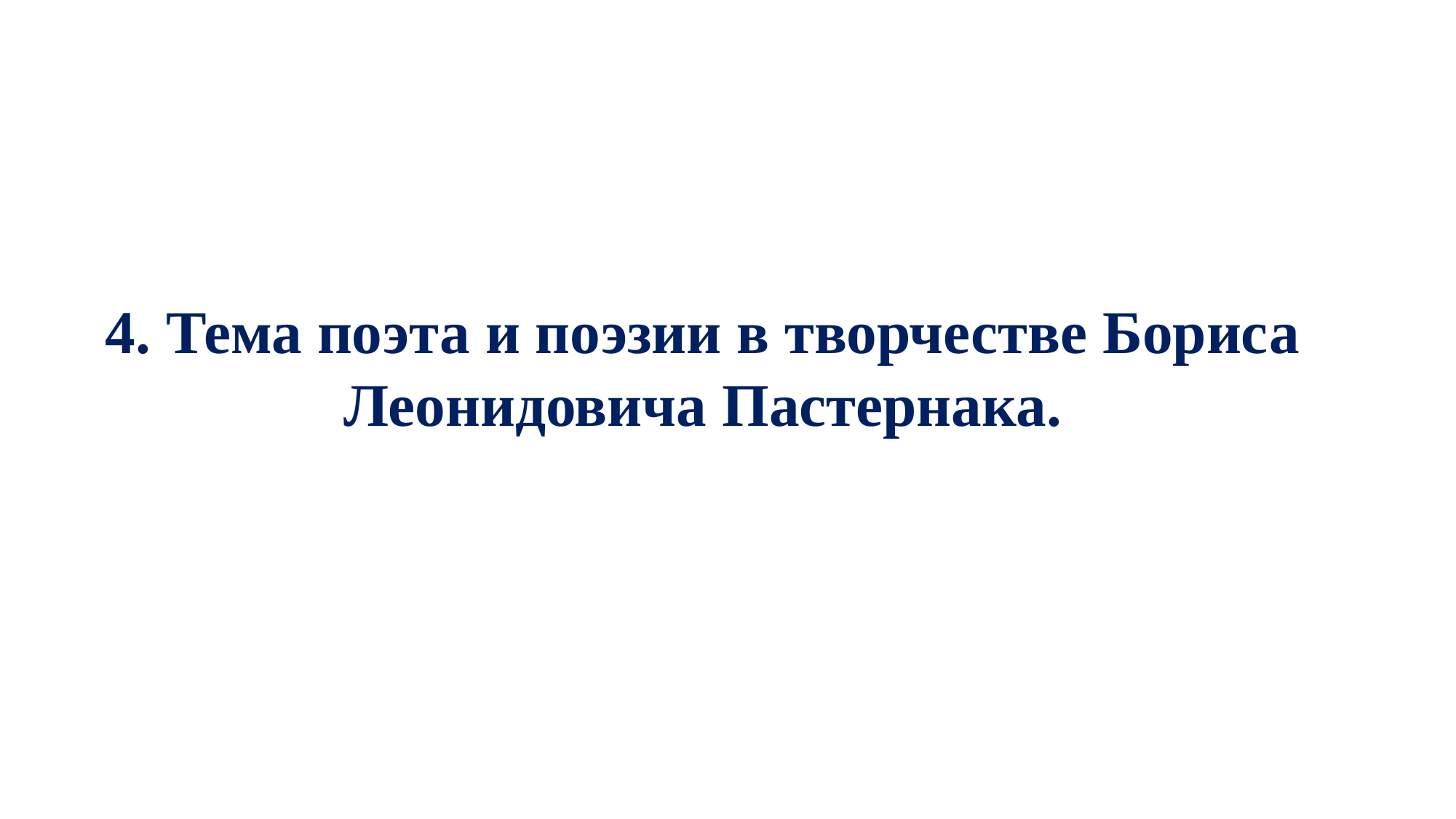

4. Тема поэта и поэзии в творчестве Бориса Леонидовича Пастернака.

Электронная информационная образовательная среда